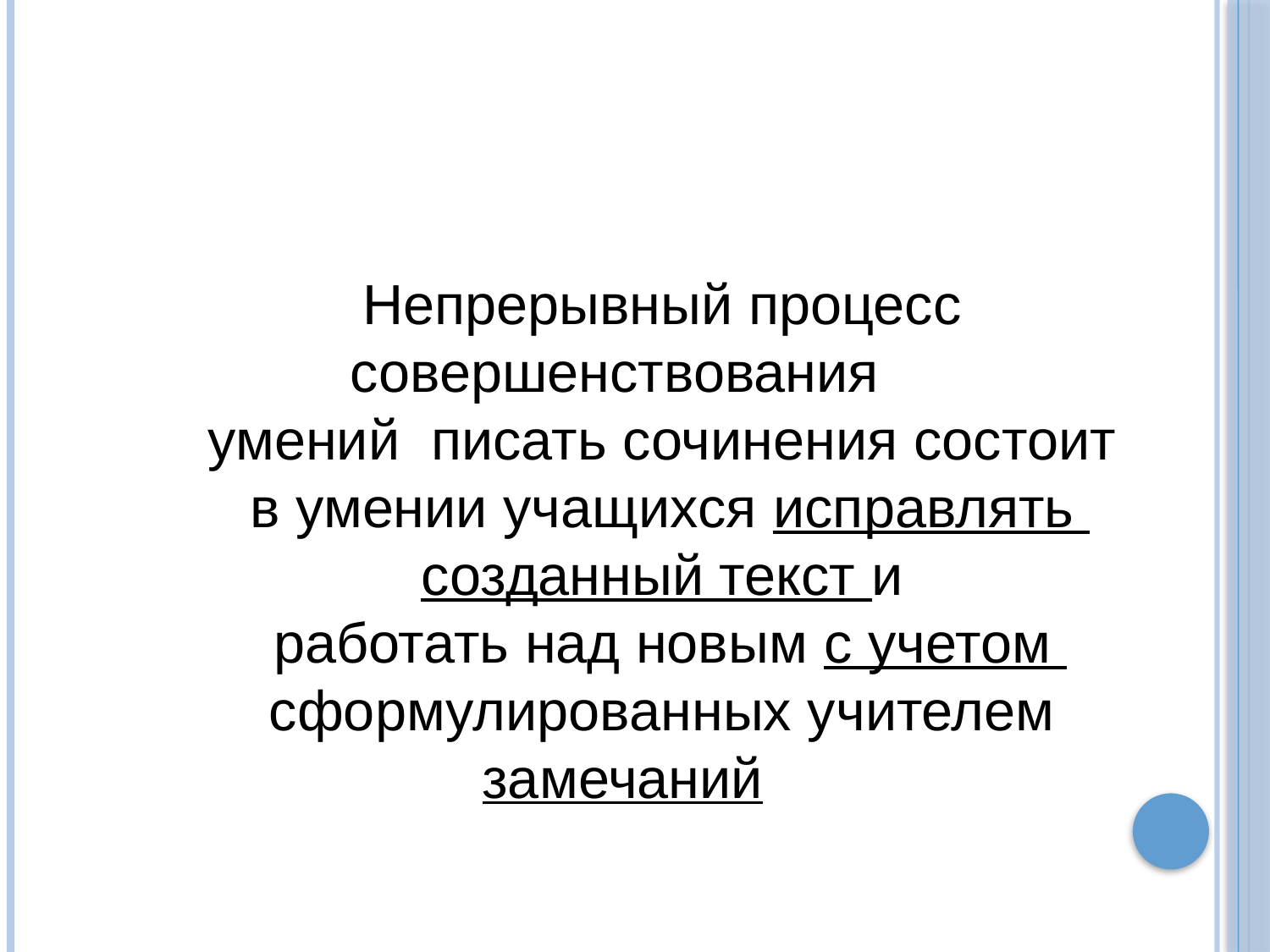

Непрерывный процесс совершенствования
умений  писать сочинения состоит
 в умении учащихся исправлять
созданный текст и
 работать над новым с учетом
сформулированных учителем замечаний
#